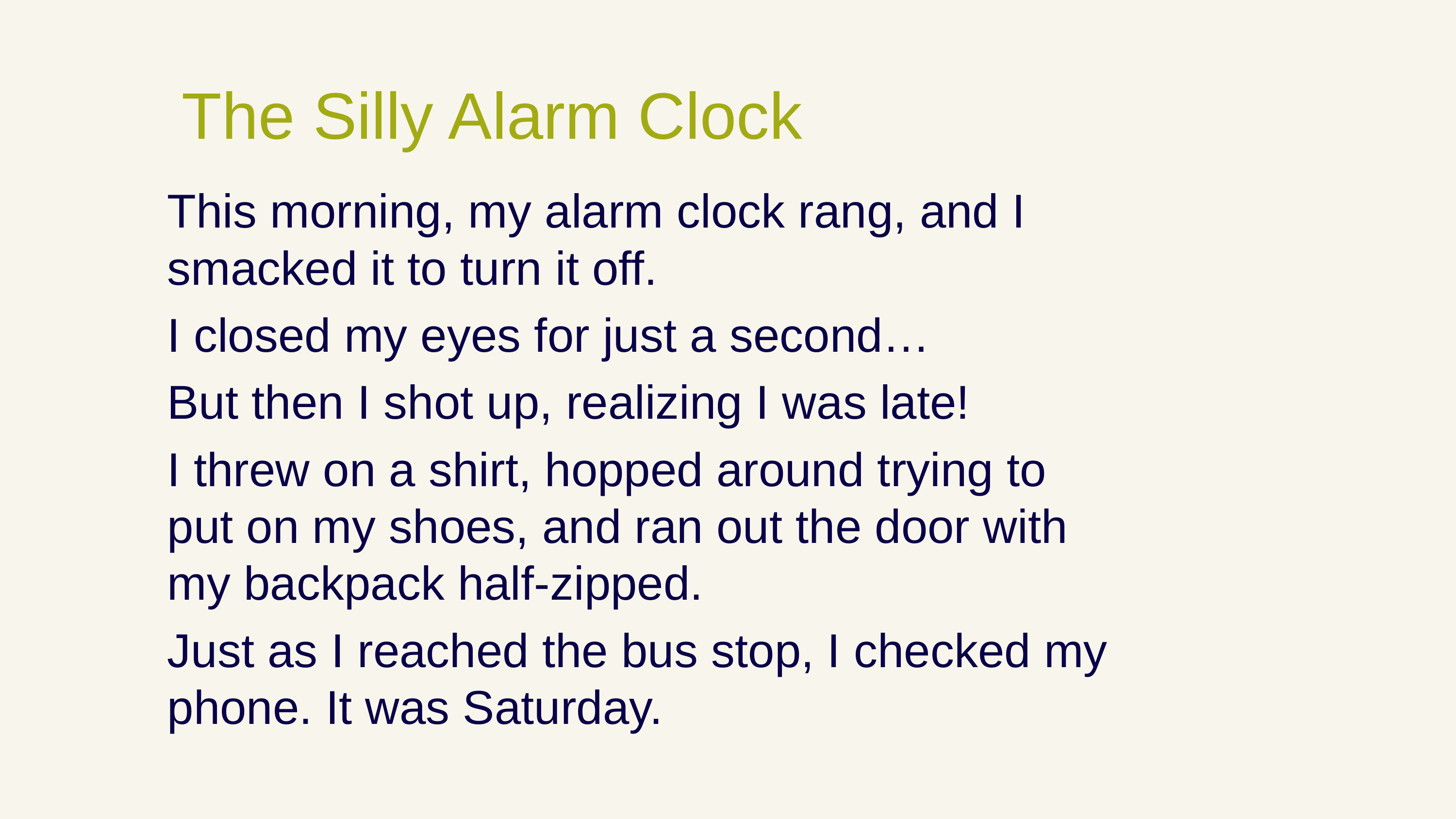

The Silly Alarm Clock
This morning, my alarm clock rang, and I smacked it to turn it off.
I closed my eyes for just a second…
But then I shot up, realizing I was late!
I threw on a shirt, hopped around trying to put on my shoes, and ran out the door with my backpack half-zipped.
Just as I reached the bus stop, I checked my phone. It was Saturday.